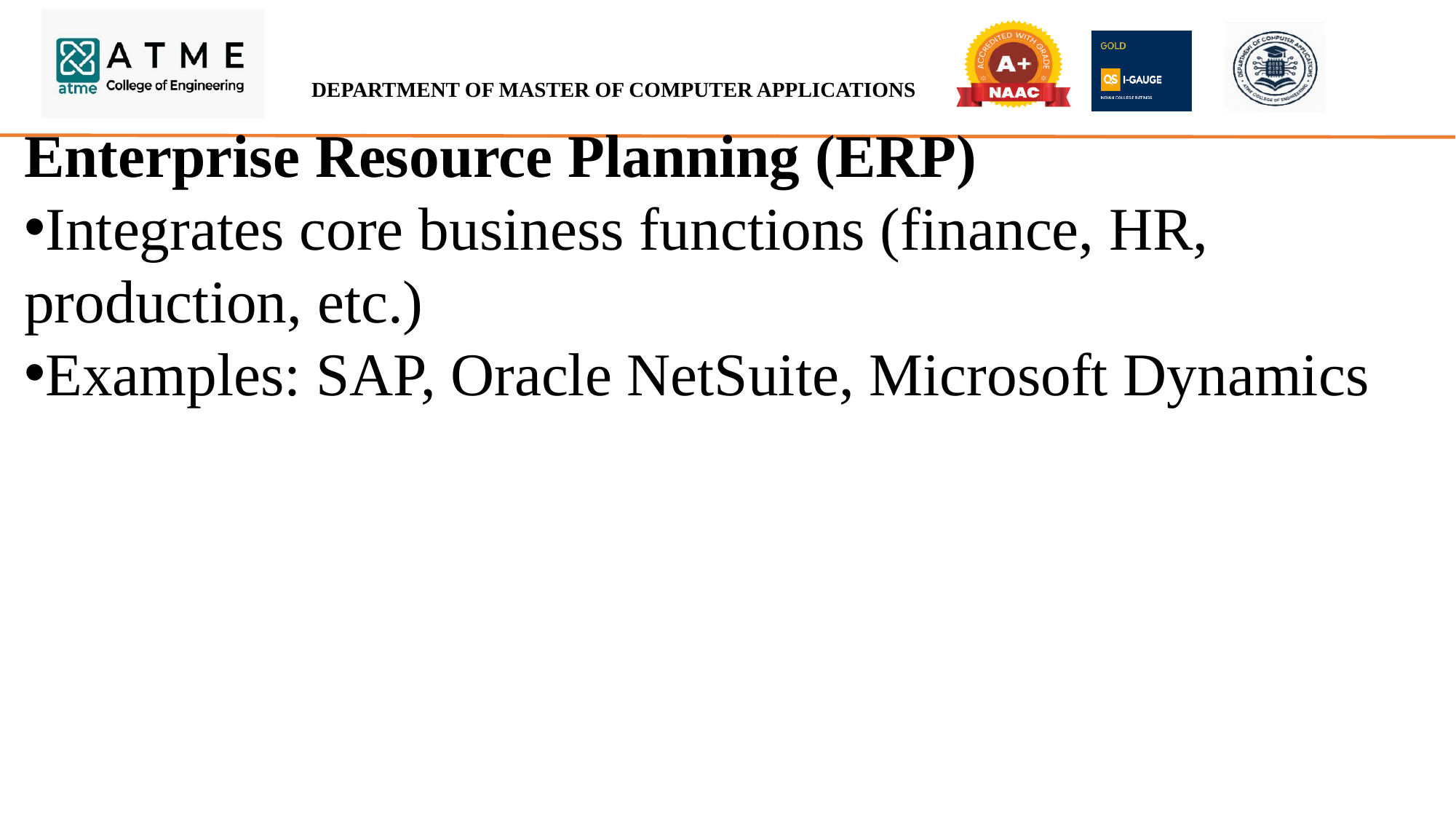

Enterprise Resource Planning (ERP)
Integrates core business functions (finance, HR, production, etc.)
Examples: SAP, Oracle NetSuite, Microsoft Dynamics